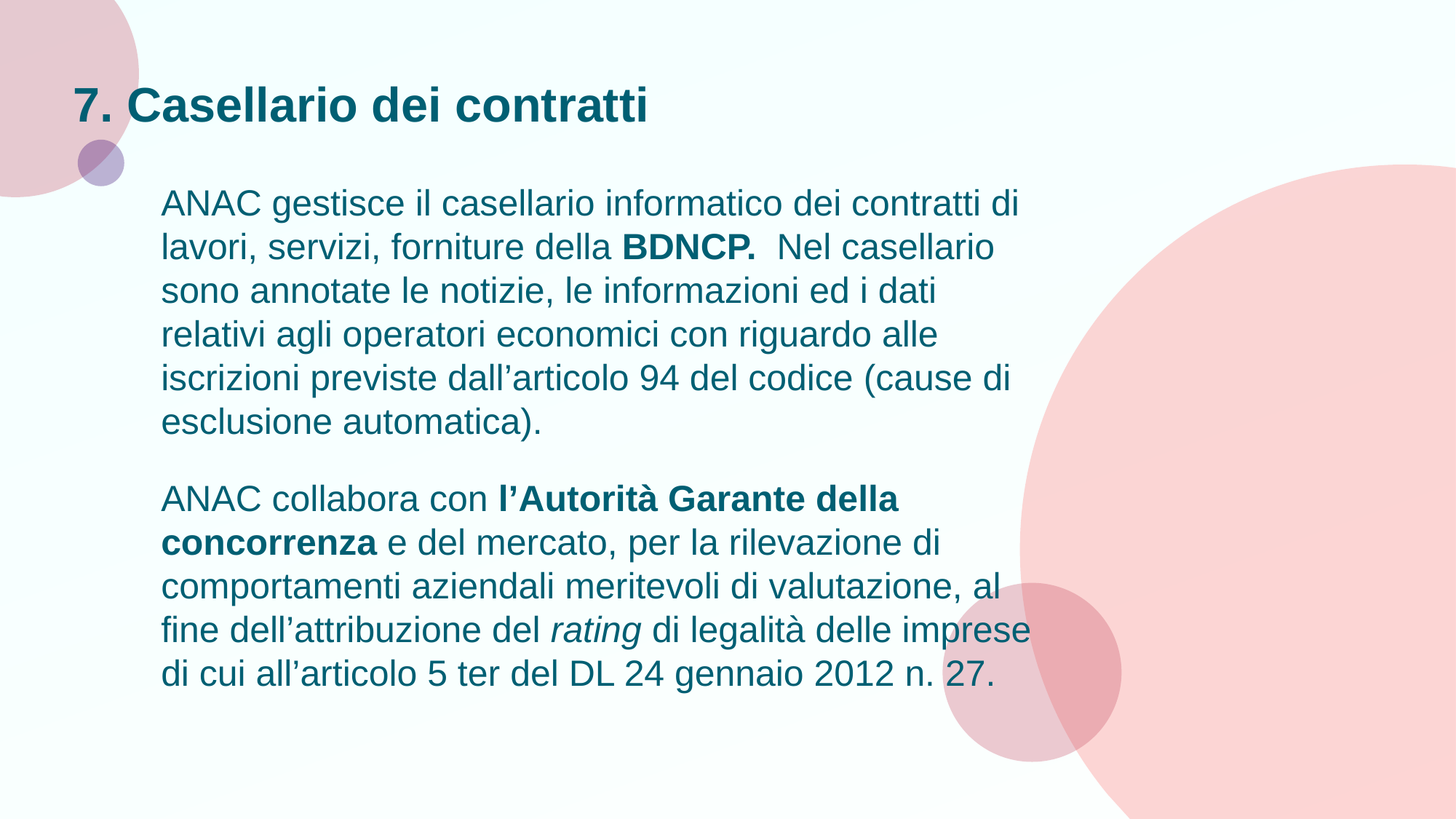

# 7. Casellario dei contratti
ANAC gestisce il casellario informatico dei contratti di lavori, servizi, forniture della BDNCP.  Nel casellario sono annotate le notizie, le informazioni ed i dati relativi agli operatori economici con riguardo alle iscrizioni previste dall’articolo 94 del codice (cause di esclusione automatica).
ANAC collabora con l’Autorità Garante della concorrenza e del mercato, per la rilevazione di comportamenti aziendali meritevoli di valutazione, al fine dell’attribuzione del rating di legalità delle imprese di cui all’articolo 5 ter del DL 24 gennaio 2012 n. 27.